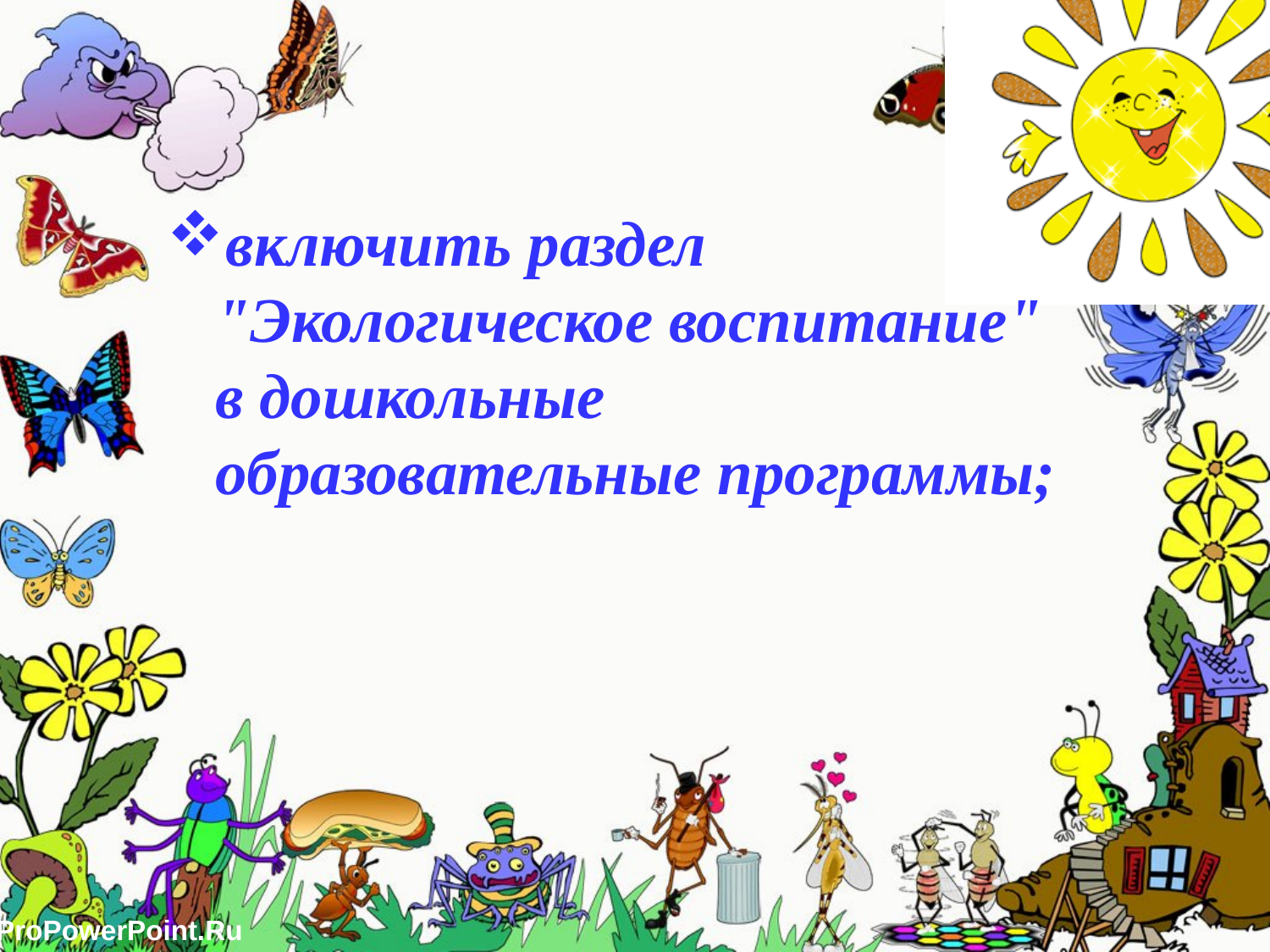

включить раздел "Экологическое воспитание" в дошкольные образовательные программы;